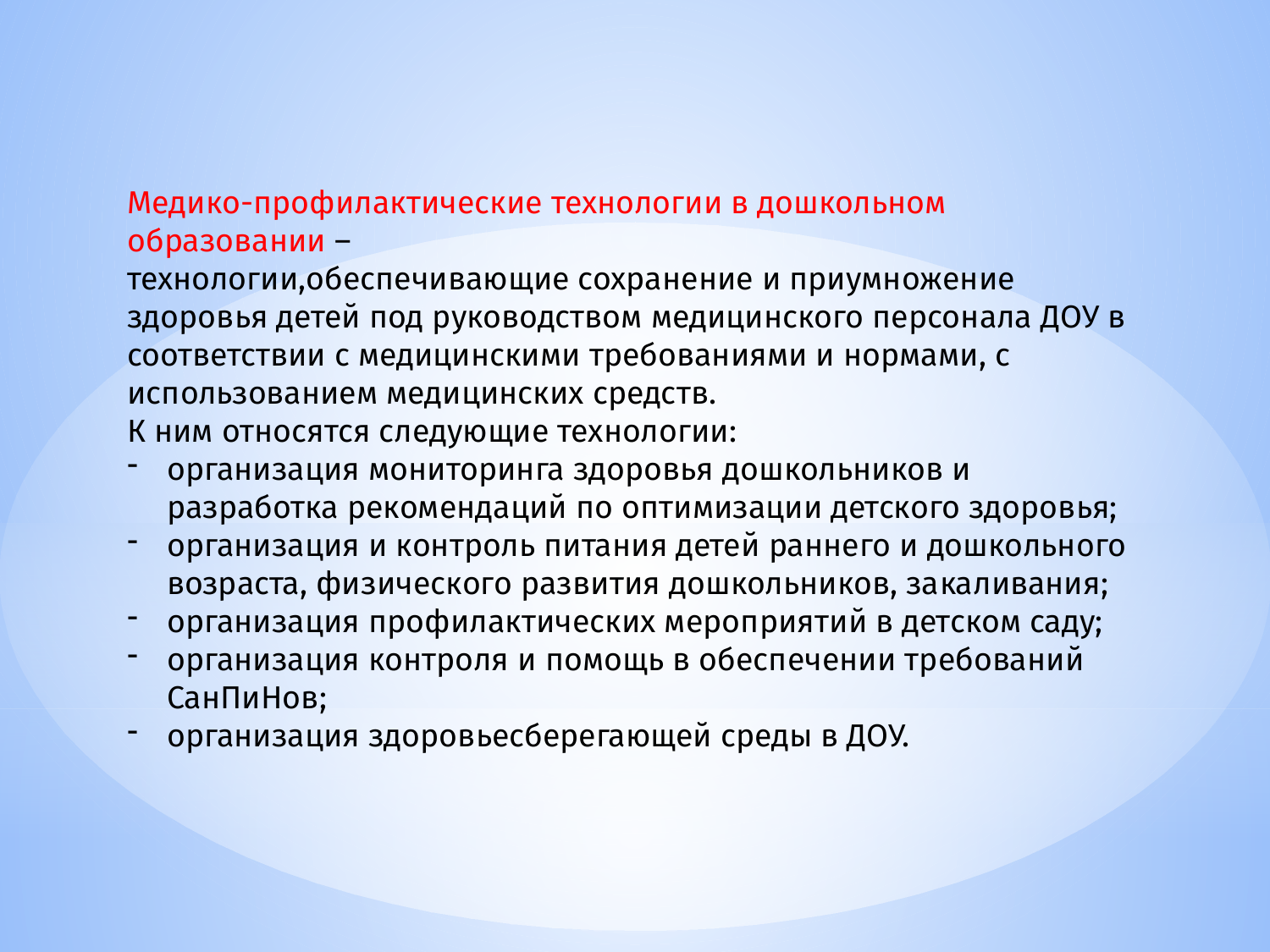

Медико-профилактические технологии в дошкольном образовании –
технологии,обеспечивающие сохранение и приумножение здоровья детей под руководством медицинского персонала ДОУ в соответствии с медицинскими требованиями и нормами, с использованием медицинских средств.
К ним относятся следующие технологии:
организация мониторинга здоровья дошкольников и разработка рекомендаций по оптимизации детского здоровья;
организация и контроль питания детей раннего и дошкольного возраста, физического развития дошкольников, за­каливания;
организация профилактических мероприятий в детском саду;
организация контроля и помощь в обеспечении требований СанПиНов;
организация здоровьесберегающей среды в ДОУ.